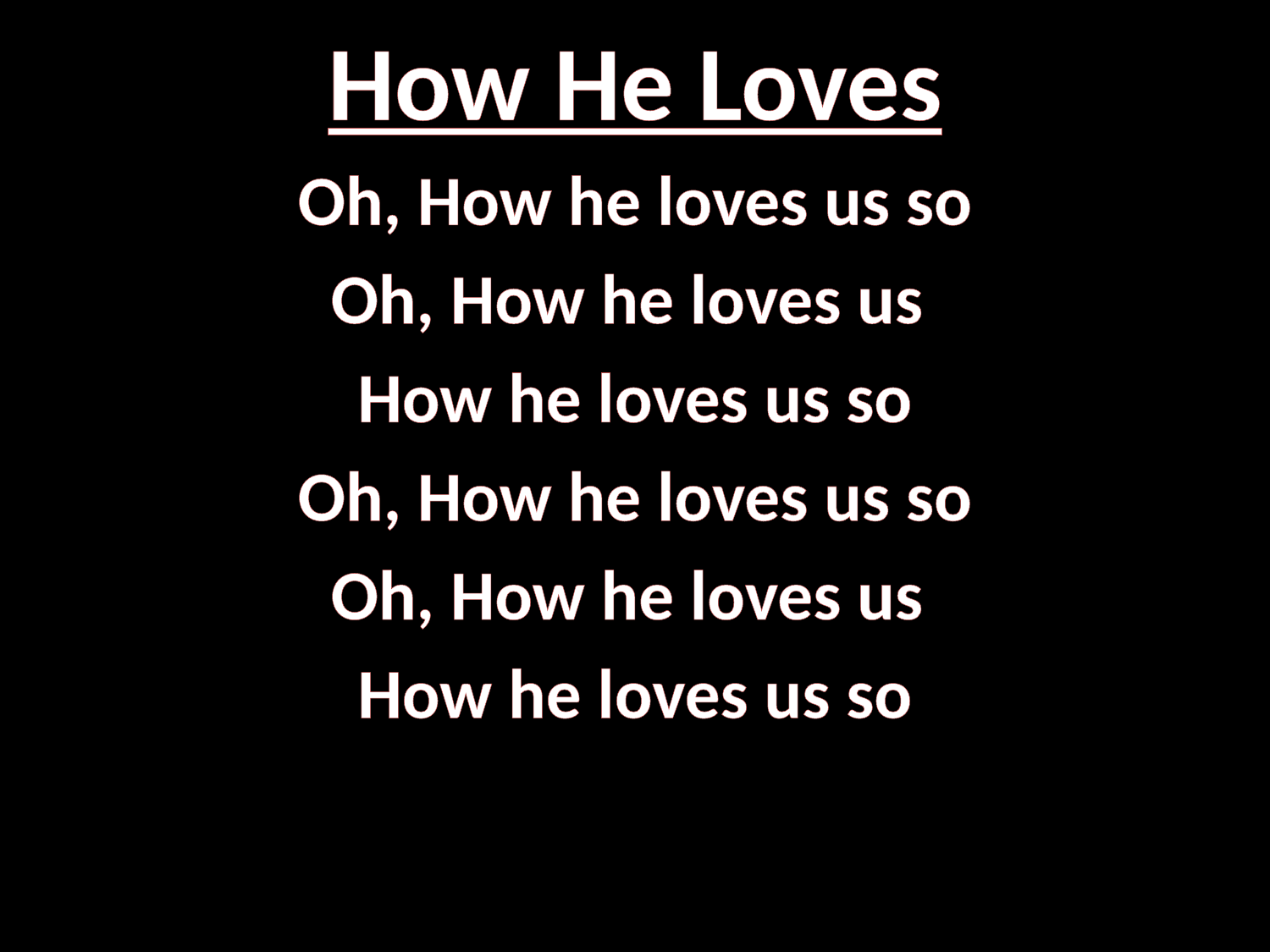

# How He Loves
Oh, How he loves us so
Oh, How he loves us
How he loves us so
Oh, How he loves us so
Oh, How he loves us
How he loves us so